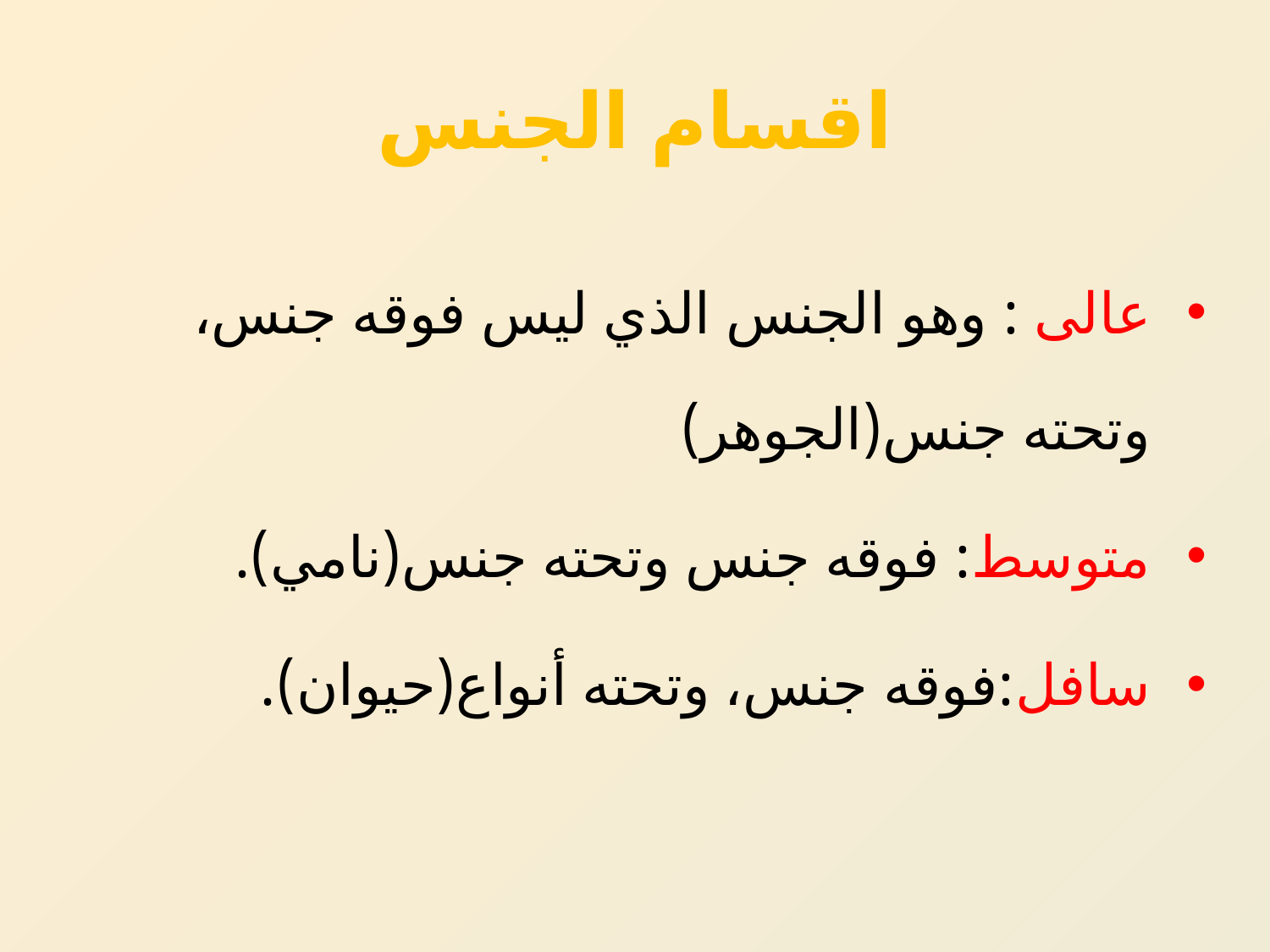

# اقسام الجنس
عالى : وهو الجنس الذي ليس فوقه جنس، وتحته جنس(الجوهر)
متوسط: فوقه جنس وتحته جنس(نامي).
سافل:فوقه جنس، وتحته أنواع(حيوان).